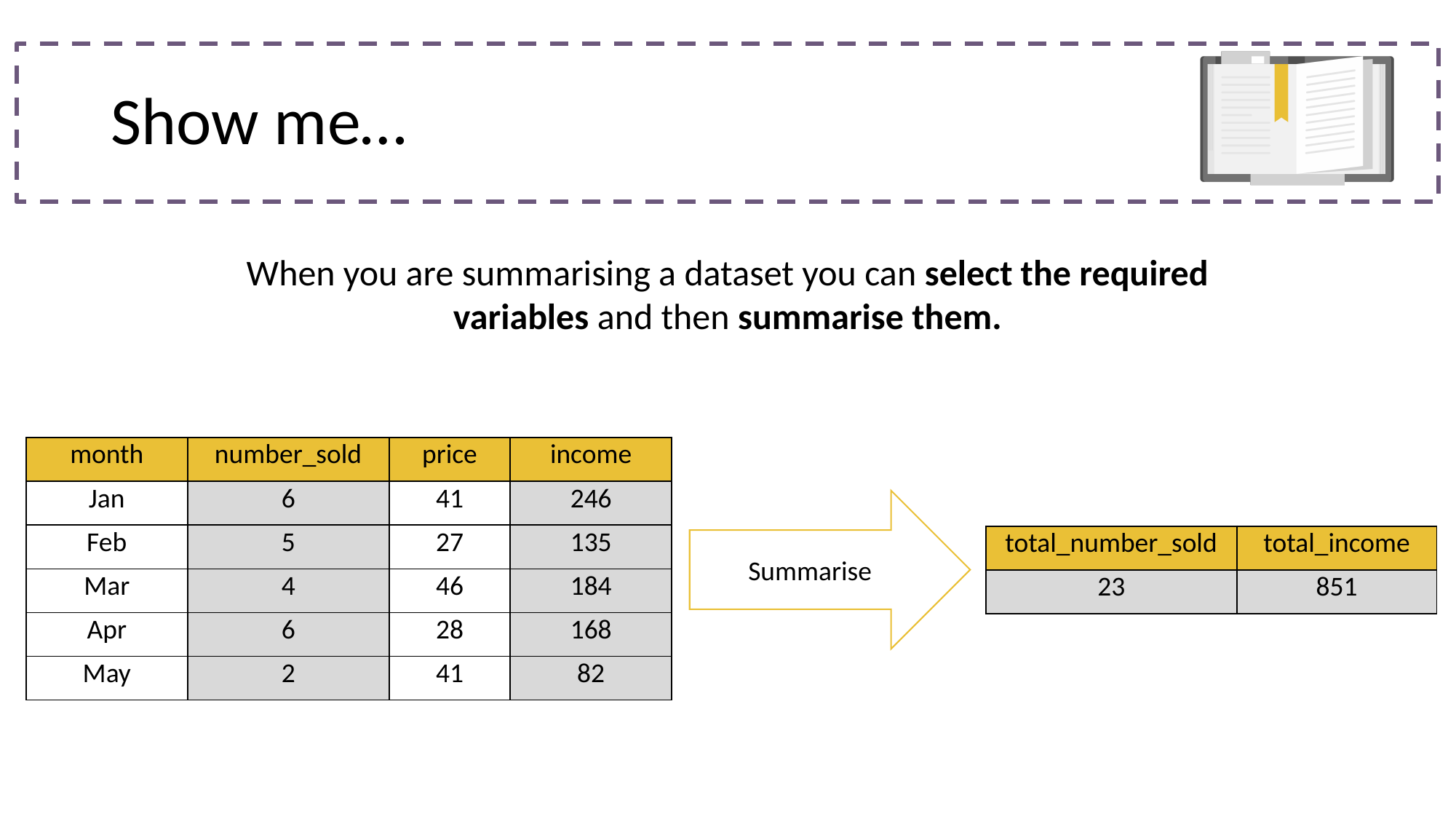

# Show me…
When you are summarising a dataset you can select the required variables and then summarise them.
| month | number\_sold | price | income |
| --- | --- | --- | --- |
| Jan | 6 | 41 | 246 |
| Feb | 5 | 27 | 135 |
| Mar | 4 | 46 | 184 |
| Apr | 6 | 28 | 168 |
| May | 2 | 41 | 82 |
Summarise
| total\_number\_sold | total\_income |
| --- | --- |
| 23 | 851 |